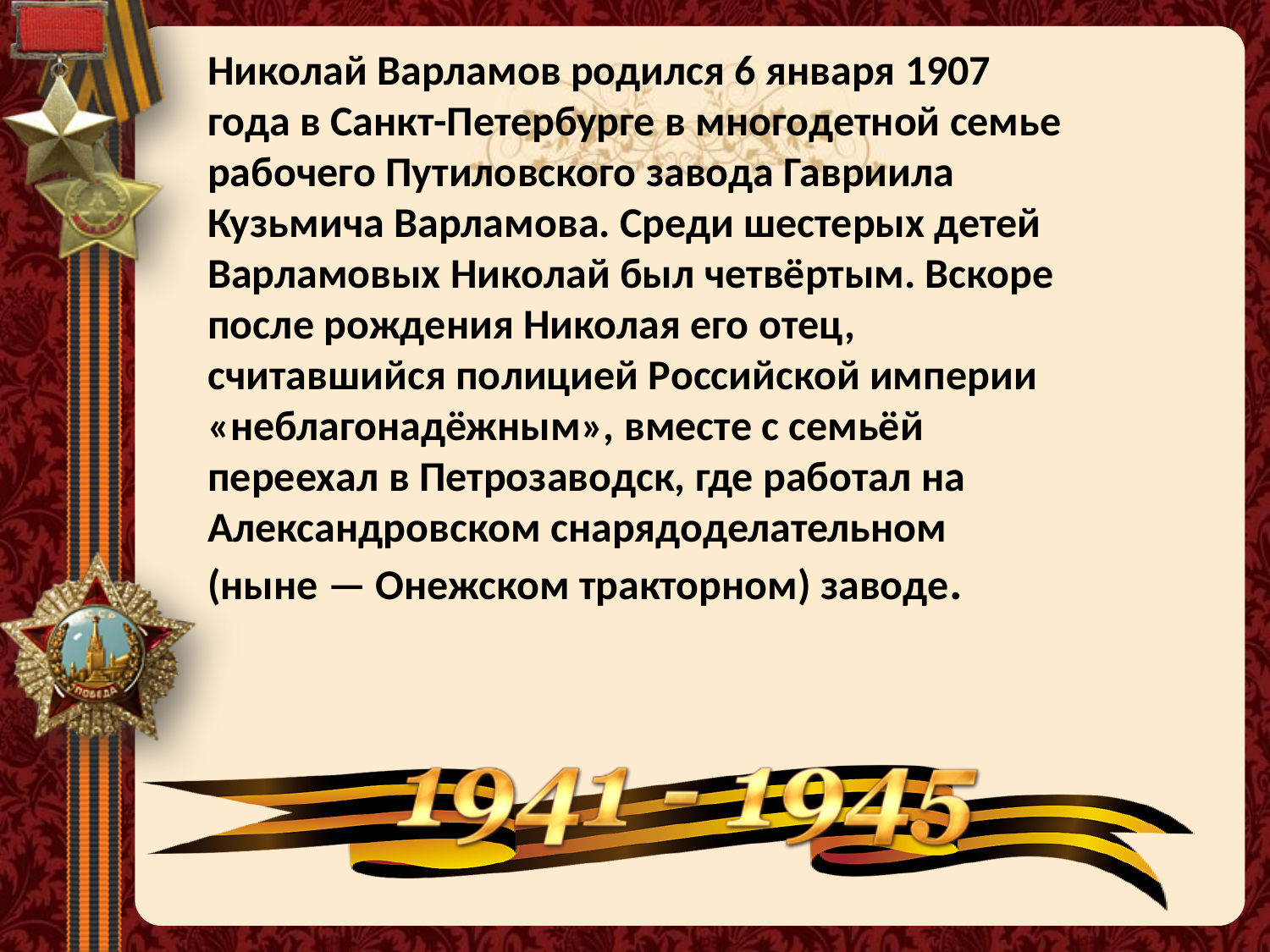

Николай Варламов родился 6 января 1907 года в Санкт-Петербурге в многодетной семье рабочего Путиловского завода Гавриила Кузьмича Варламова. Среди шестерых детей Варламовых Николай был четвёртым. Вскоре после рождения Николая его отец, считавшийся полицией Российской империи «неблагонадёжным», вместе с семьёй переехал в Петрозаводск, где работал на Александровском снарядоделательном (ныне — Онежском тракторном) заводе.